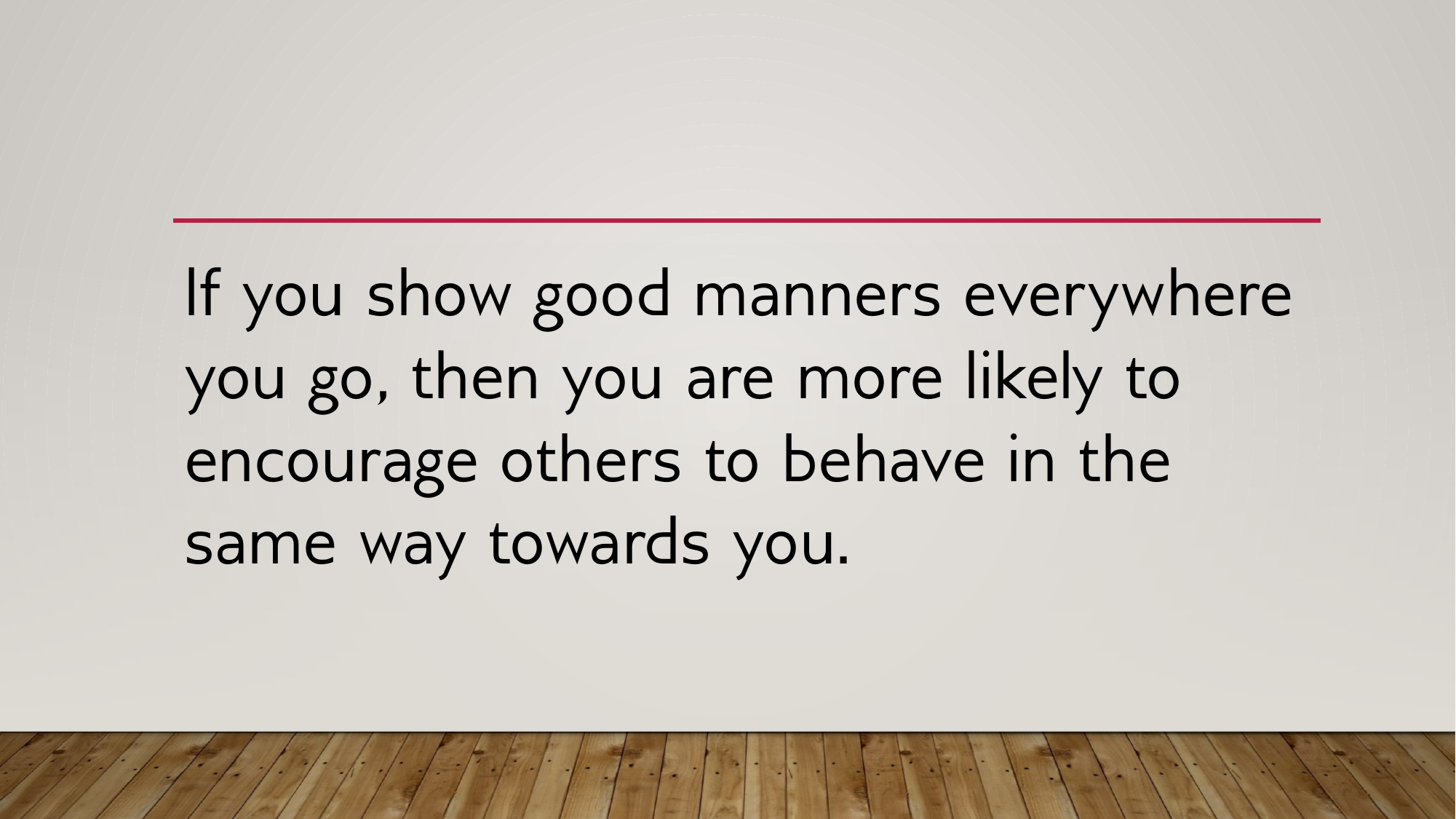

If you show good manners everywhere you go, then you are more likely to encourage others to behave in the same way towards you.